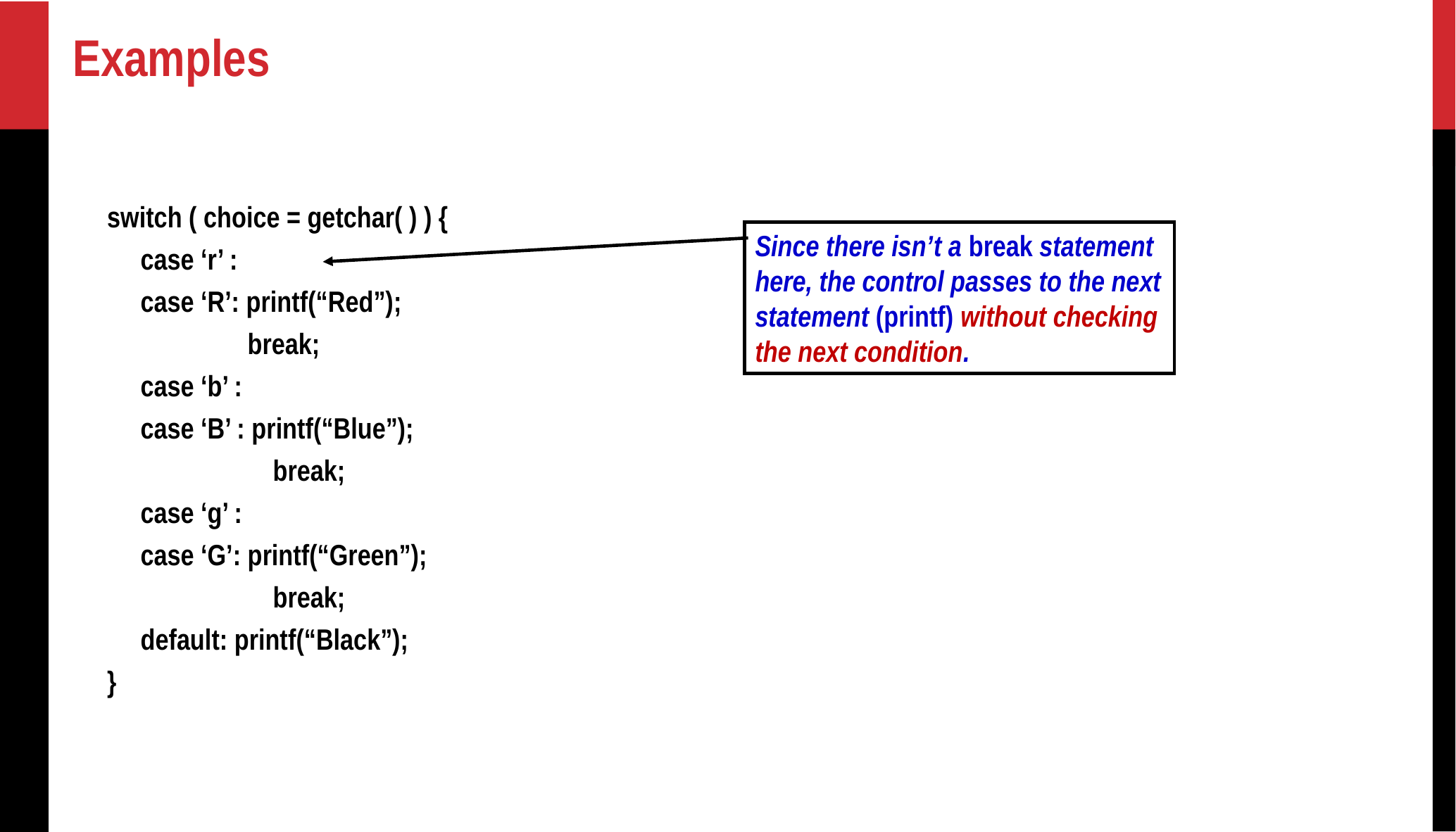

# Examples
switch ( choice = getchar( ) ) {
     case ‘r’ :
     case ‘R’: printf(“Red”);
                     break;
     case ‘b’ :
     case ‘B’ : printf(“Blue”);
	         break;
     case ‘g’ :
     case ‘G’: printf(“Green”);
	         break;
     default: printf(“Black”);
}
Since there isn’t a break statement
here, the control passes to the next
statement (printf) without checking
the next condition.